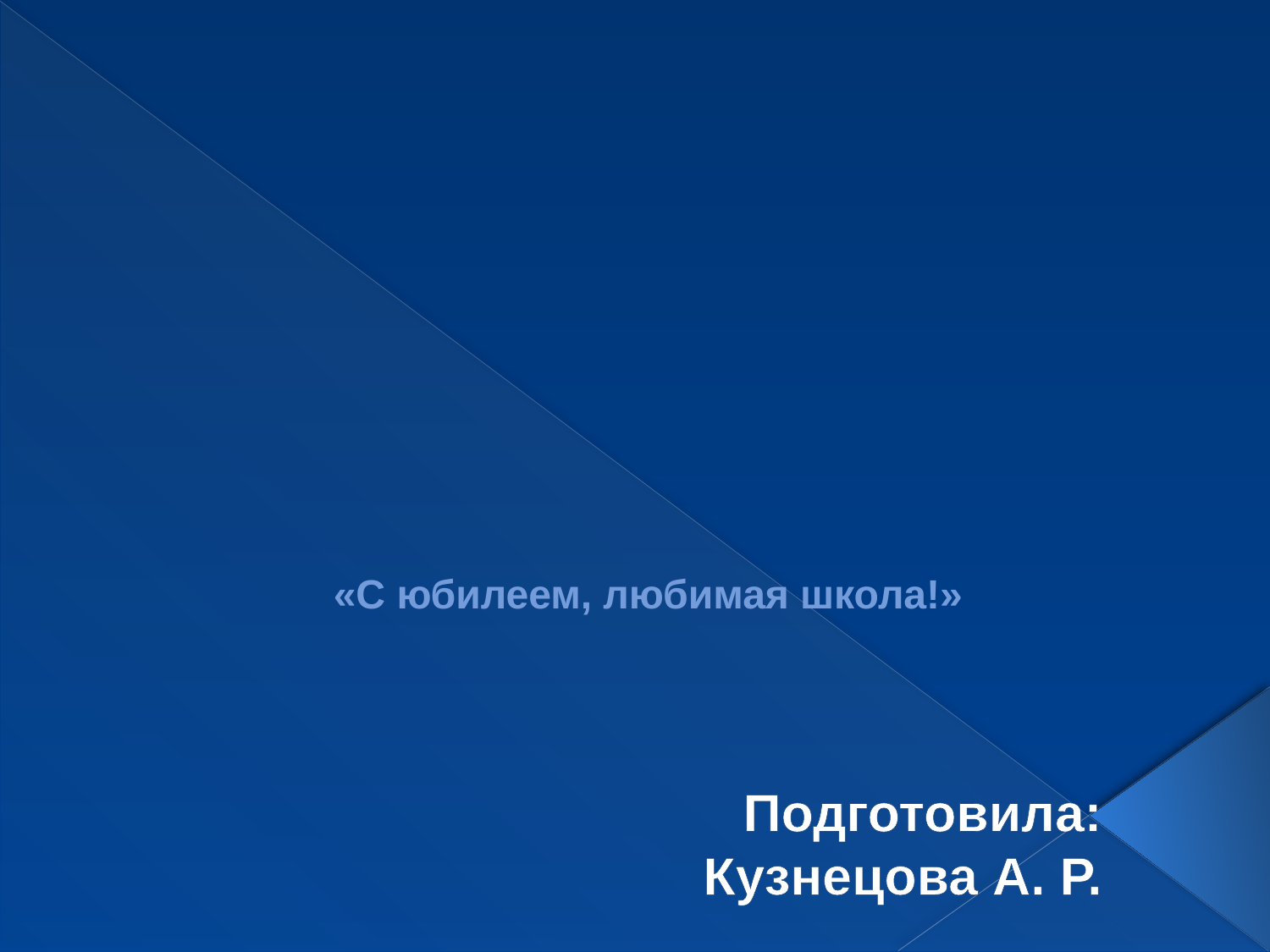

# «С юбилеем, любимая школа!»

Подготовила:
      Кузнецова А. Р.